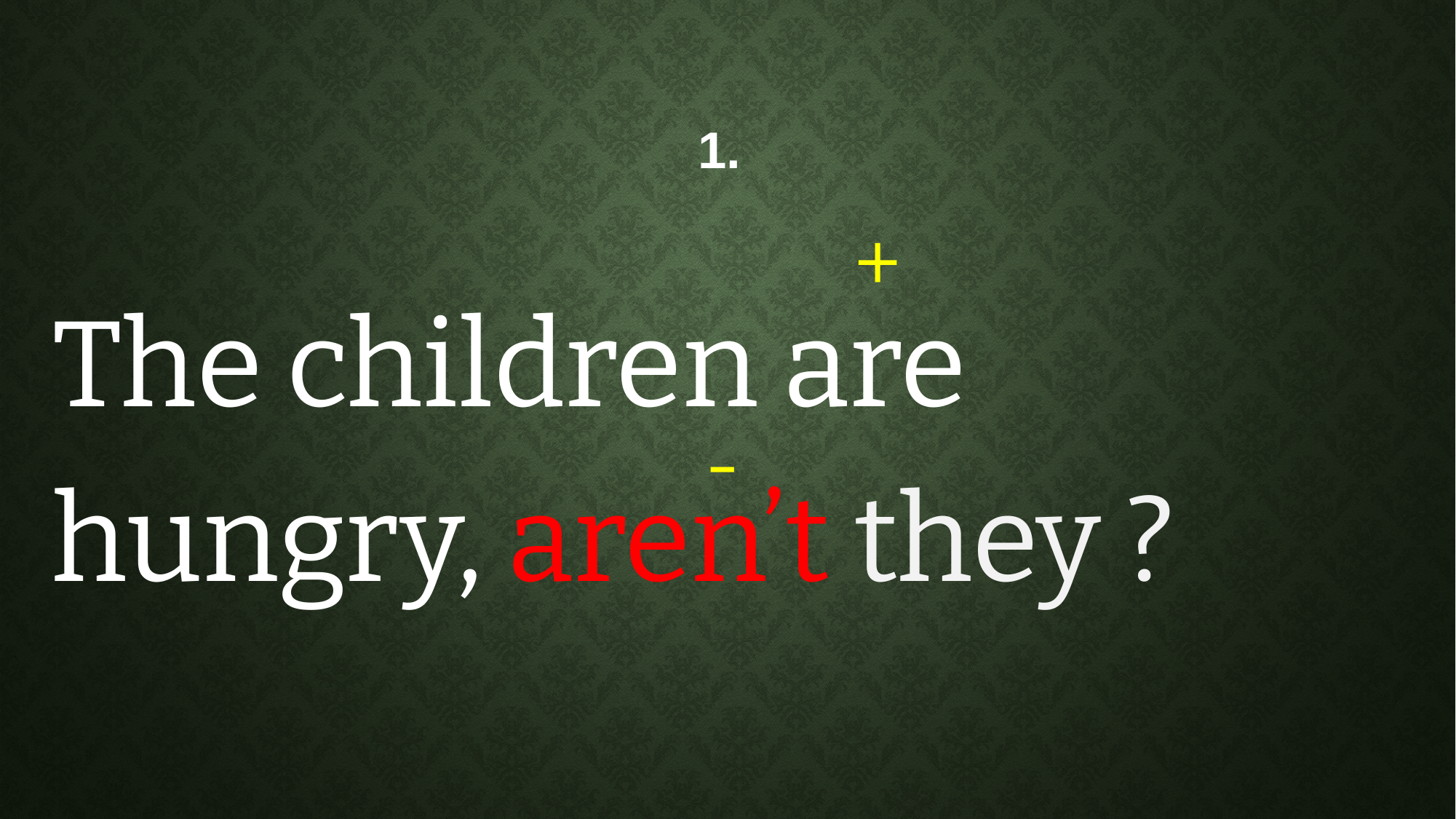

# 1.
+
The children are hungry, aren’t they ?
-